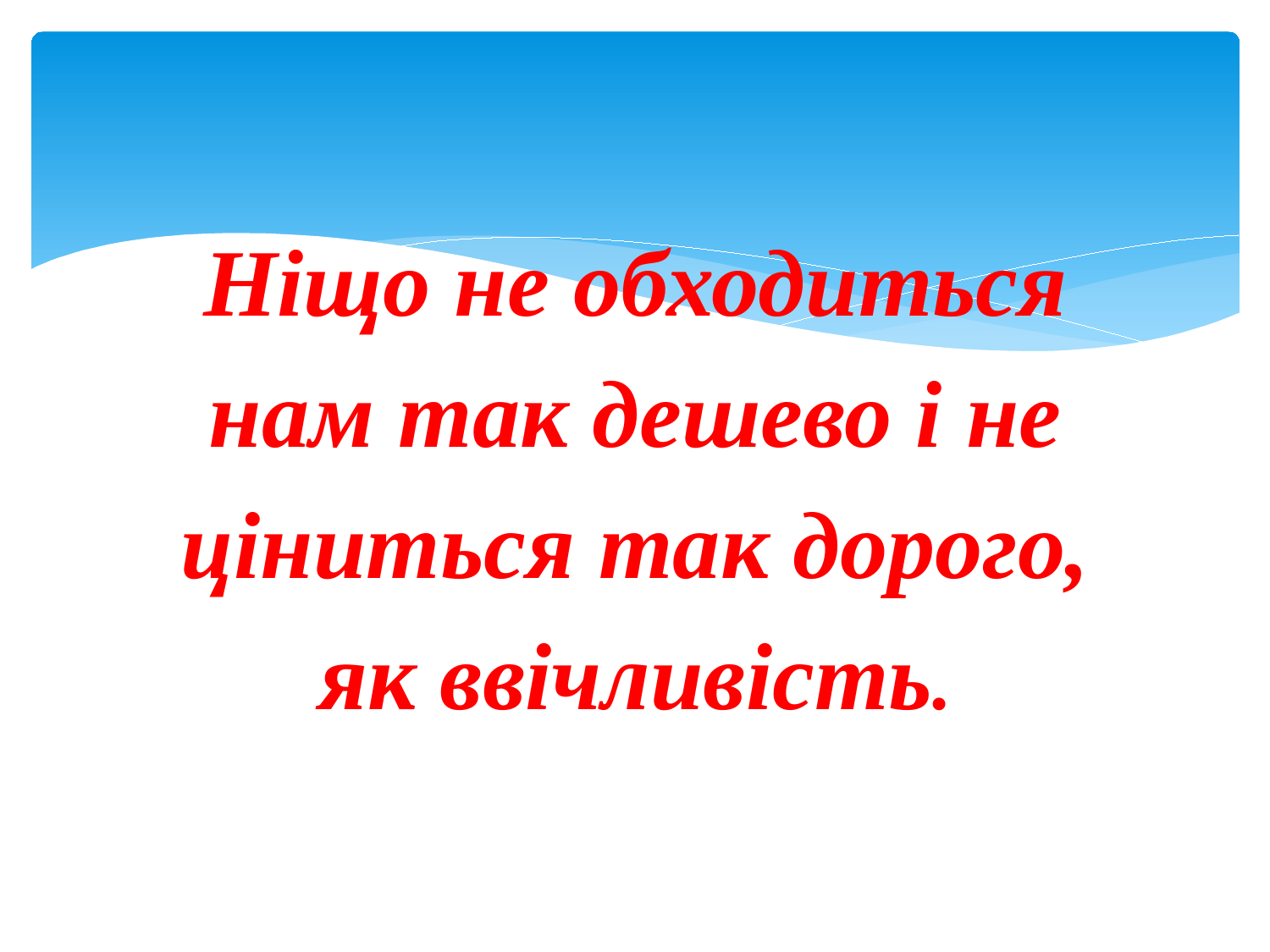

#

Ніщо не обходиться нам так дешево і не ціниться так дорого, як ввічливість.